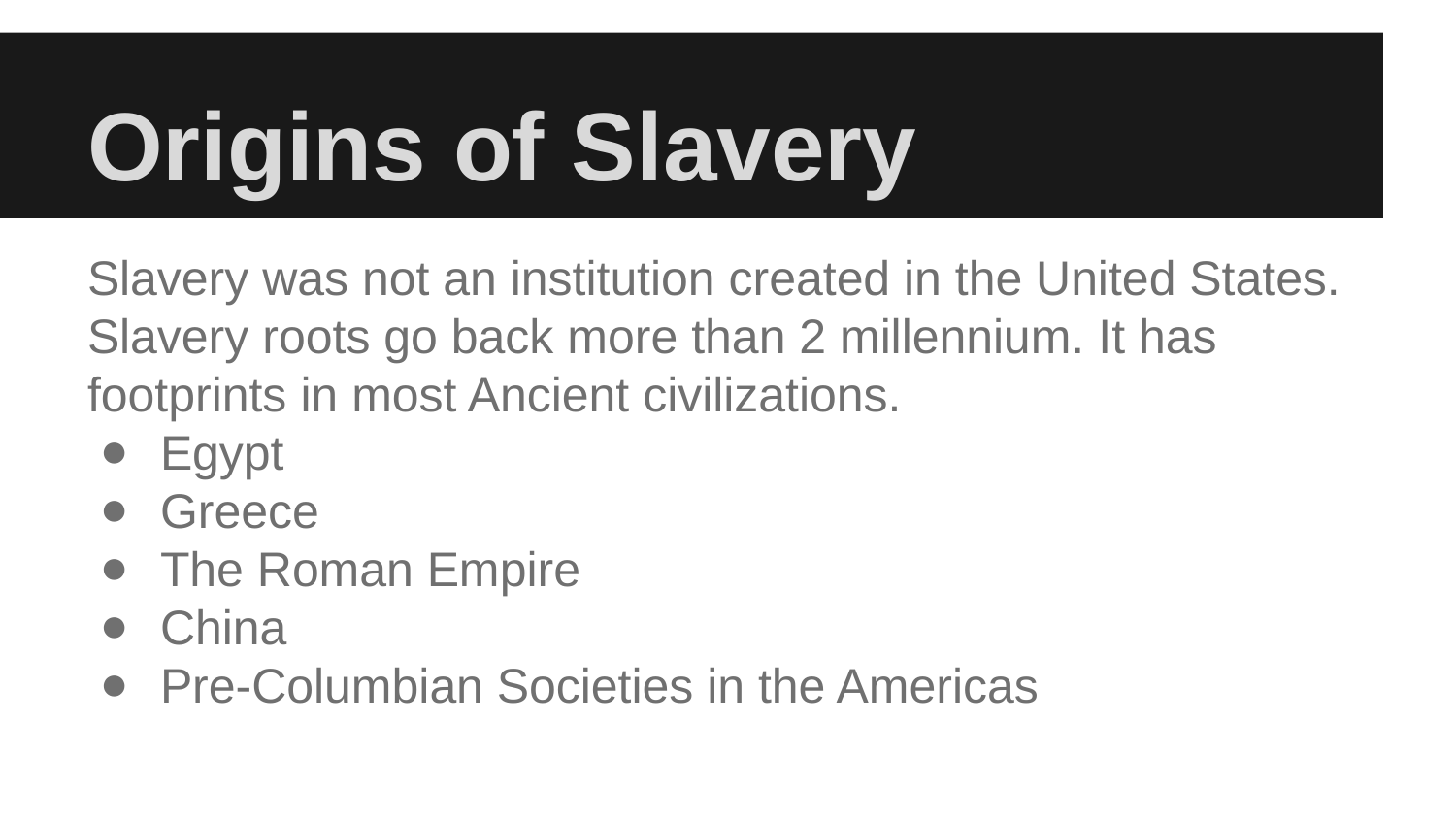

# Origins of Slavery
Slavery was not an institution created in the United States. Slavery roots go back more than 2 millennium. It has footprints in most Ancient civilizations.
Egypt
Greece
The Roman Empire
China
Pre-Columbian Societies in the Americas